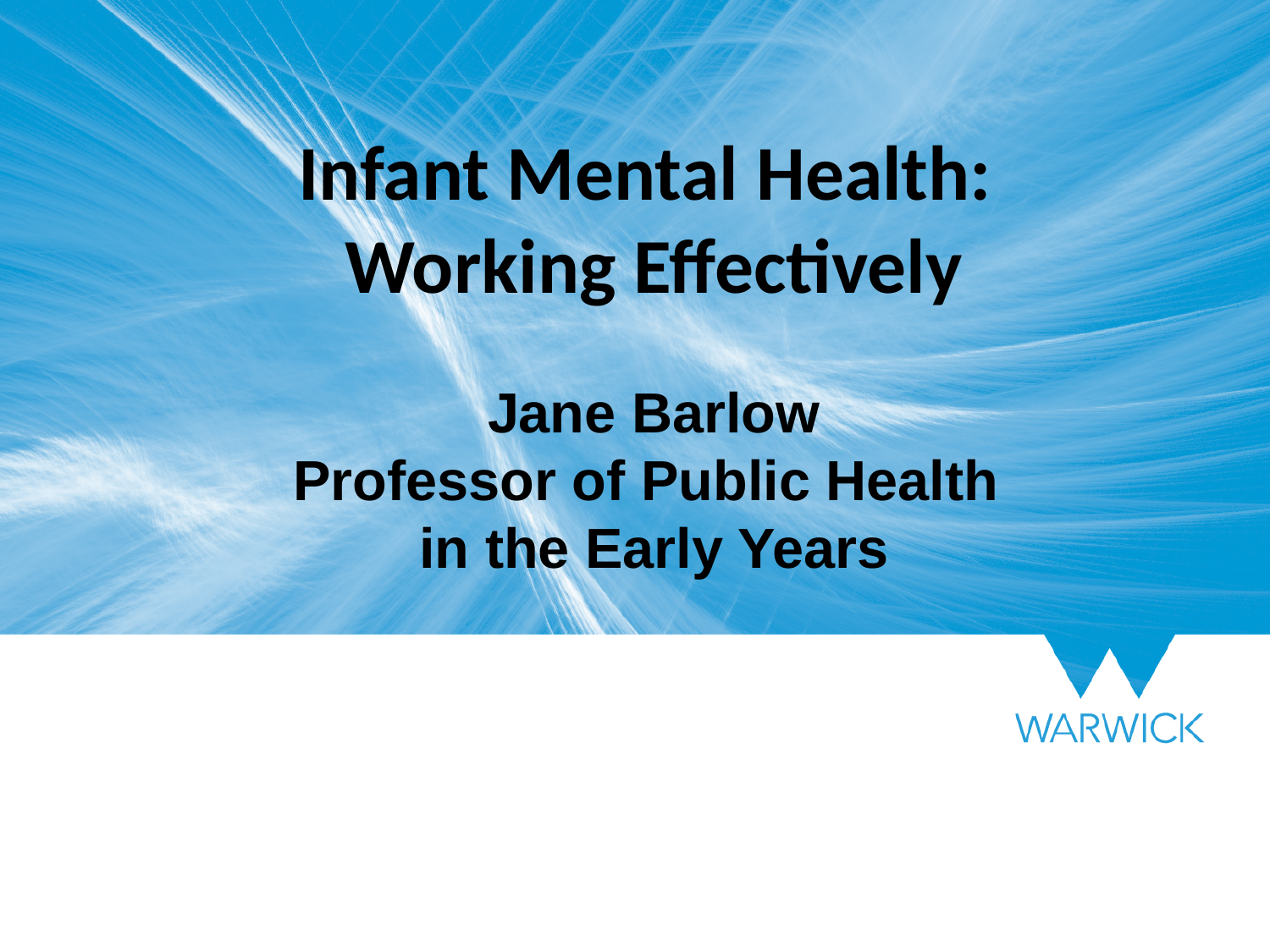

Infant Mental Health:
Working Effectively

Jane Barlow
Professor of Public Health
in the Early Years